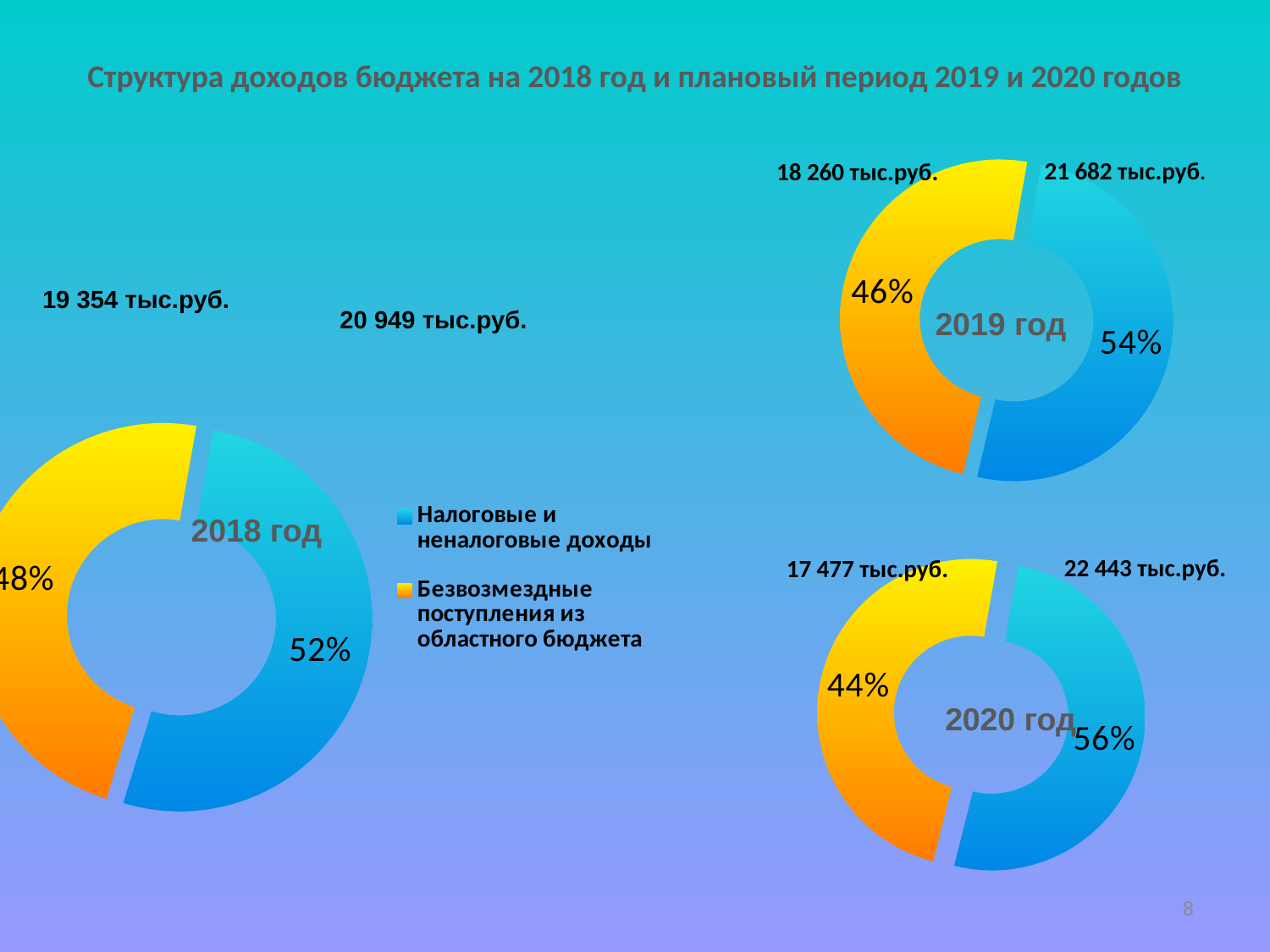

# Структура доходов бюджета на 2018 год и плановый период 2019 и 2020 годов

### Chart

| Category | 2015 год |
|---|---|
| Налоговые и неналоговые доходы | 14821.0 |
| Безвозмездные поступления из областного бюджета | 14299.0 |
21 682 тыс.руб.
18 260 тыс.руб.

### Chart

| Category | 2018 год |
|---|---|
| Налоговые и неналоговые доходы | 20949.0 |
| Безвозмездные поступления из областного бюджета | 19354.0 |
19 354 тыс.руб.
20 949 тыс.руб.
2019 год
2018 год

### Chart

| Category | 2016 год |
|---|---|
| Налоговые и неналоговые доходы | 14977.0 |
| Безвозмездные поступления из областного бюджета | 14299.0 |
22 443 тыс.руб.
17 477 тыс.руб.
2020 год
8